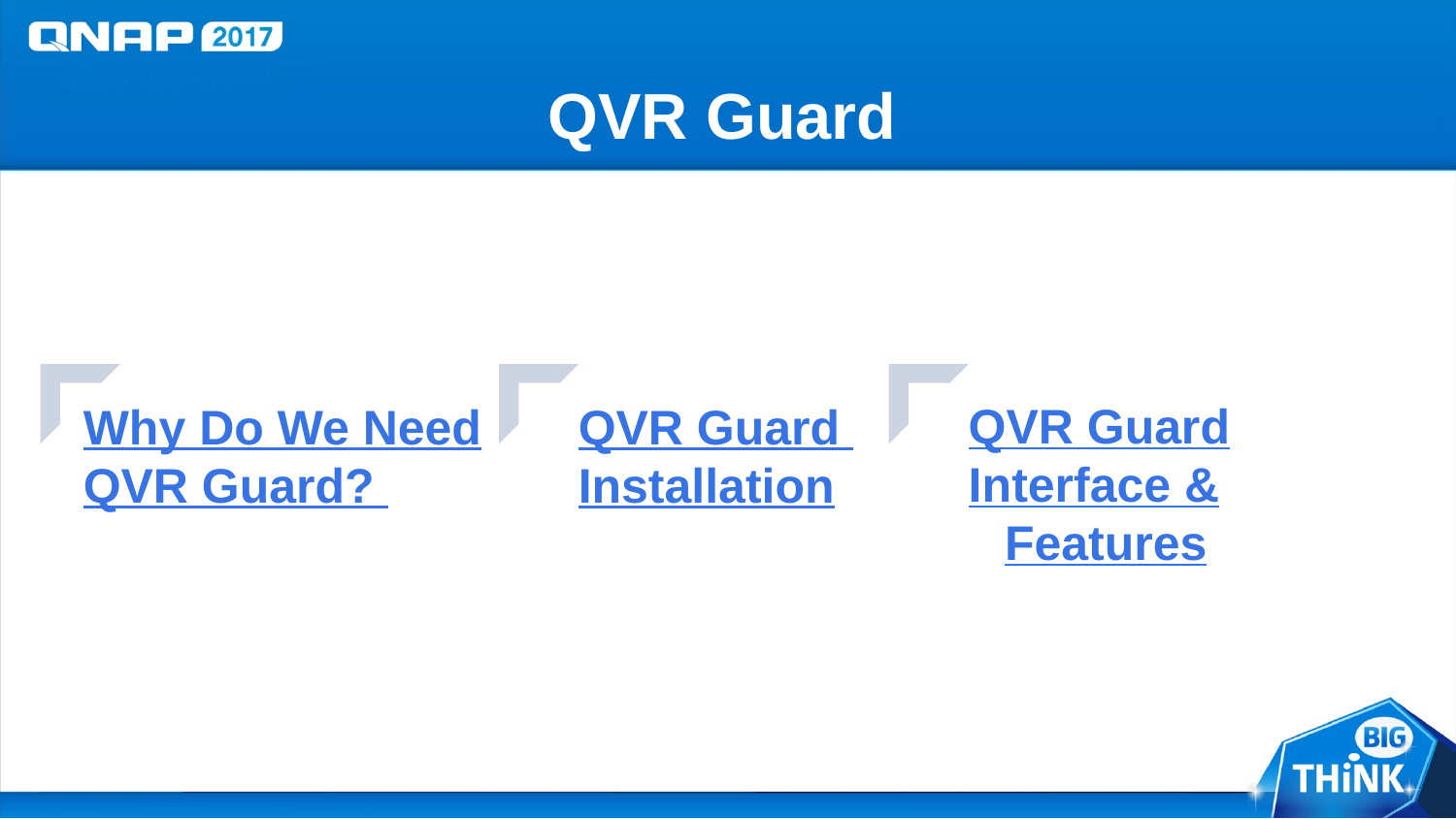

# QVR Guard

Why Do We Need QVR Guard?

QVR Guard
Installation

QVR Guard
Interface & Features